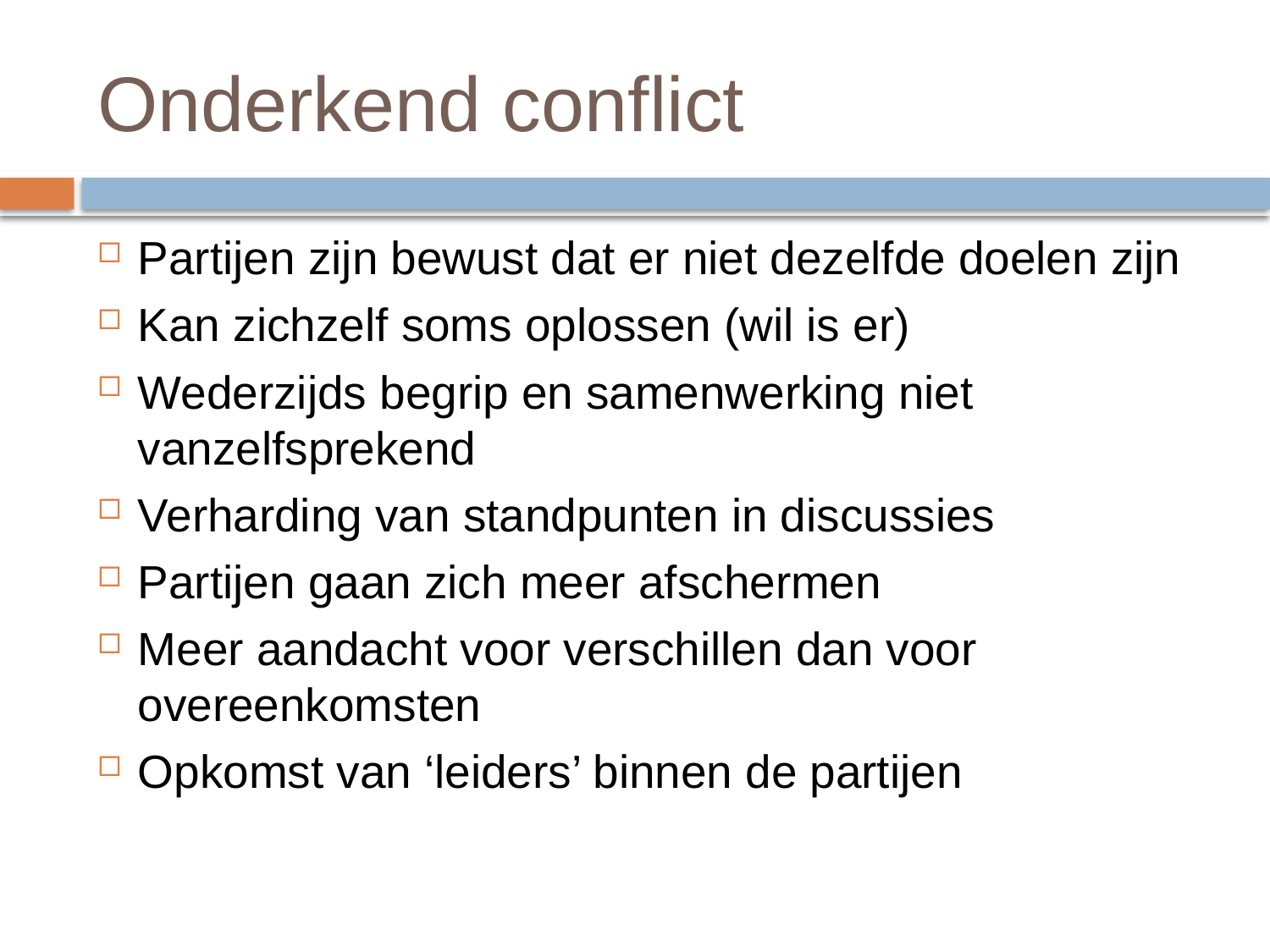

# Onderkend conflict
Partijen zijn bewust dat er niet dezelfde doelen zijn
Kan zichzelf soms oplossen (wil is er)
Wederzijds begrip en samenwerking niet vanzelfsprekend
Verharding van standpunten in discussies
Partijen gaan zich meer afschermen
Meer aandacht voor verschillen dan voor overeenkomsten
Opkomst van ‘leiders’ binnen de partijen